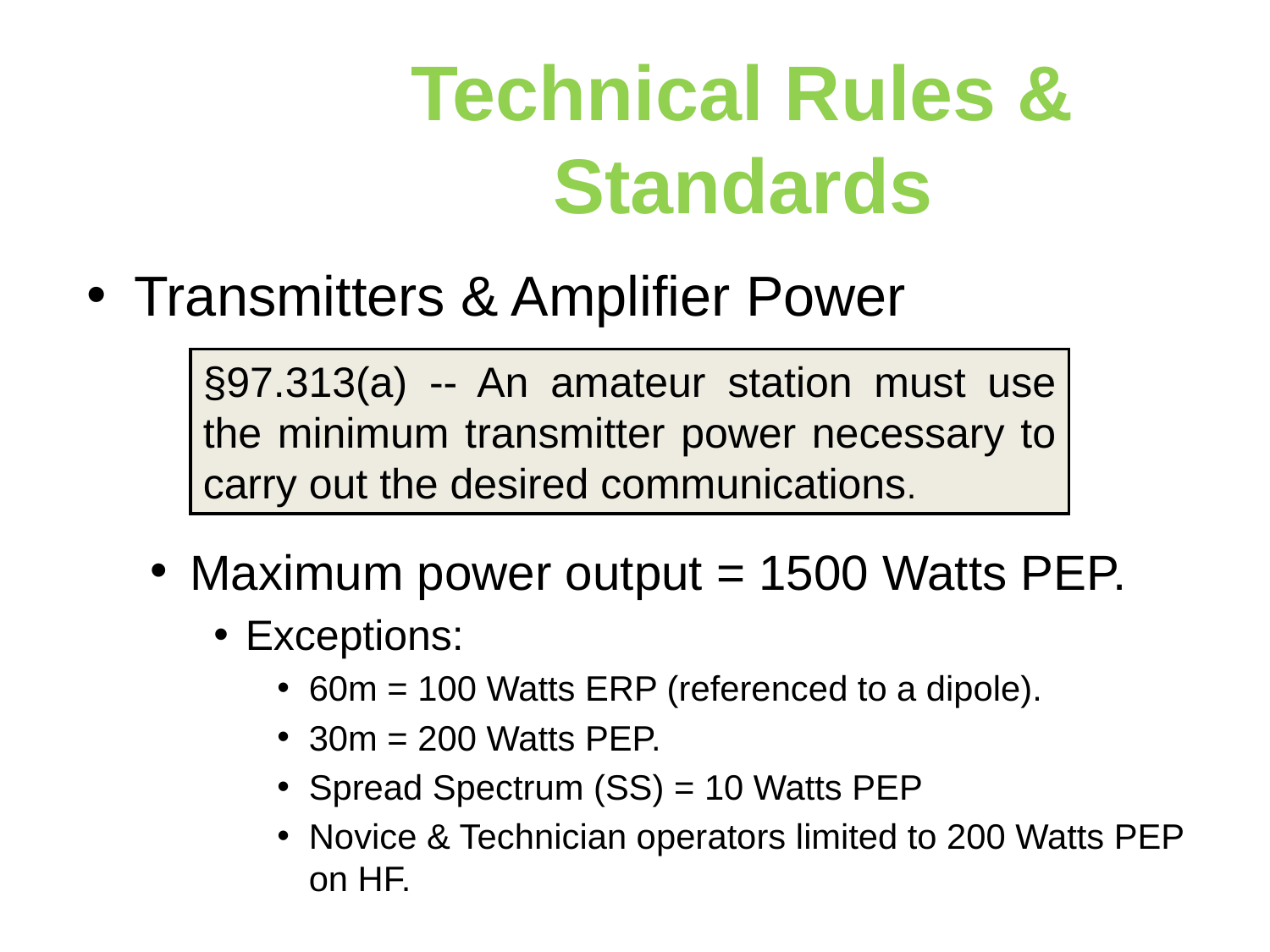

Technical Rules & Standards
Transmitters & Amplifier Power

Maximum power output = 1500 Watts PEP.
Exceptions:
60m = 100 Watts ERP (referenced to a dipole).
30m = 200 Watts PEP.
Spread Spectrum (SS) = 10 Watts PEP
Novice & Technician operators limited to 200 Watts PEP on HF.
§97.313(a) -- An amateur station must use the minimum transmitter power necessary to carry out the desired communications.